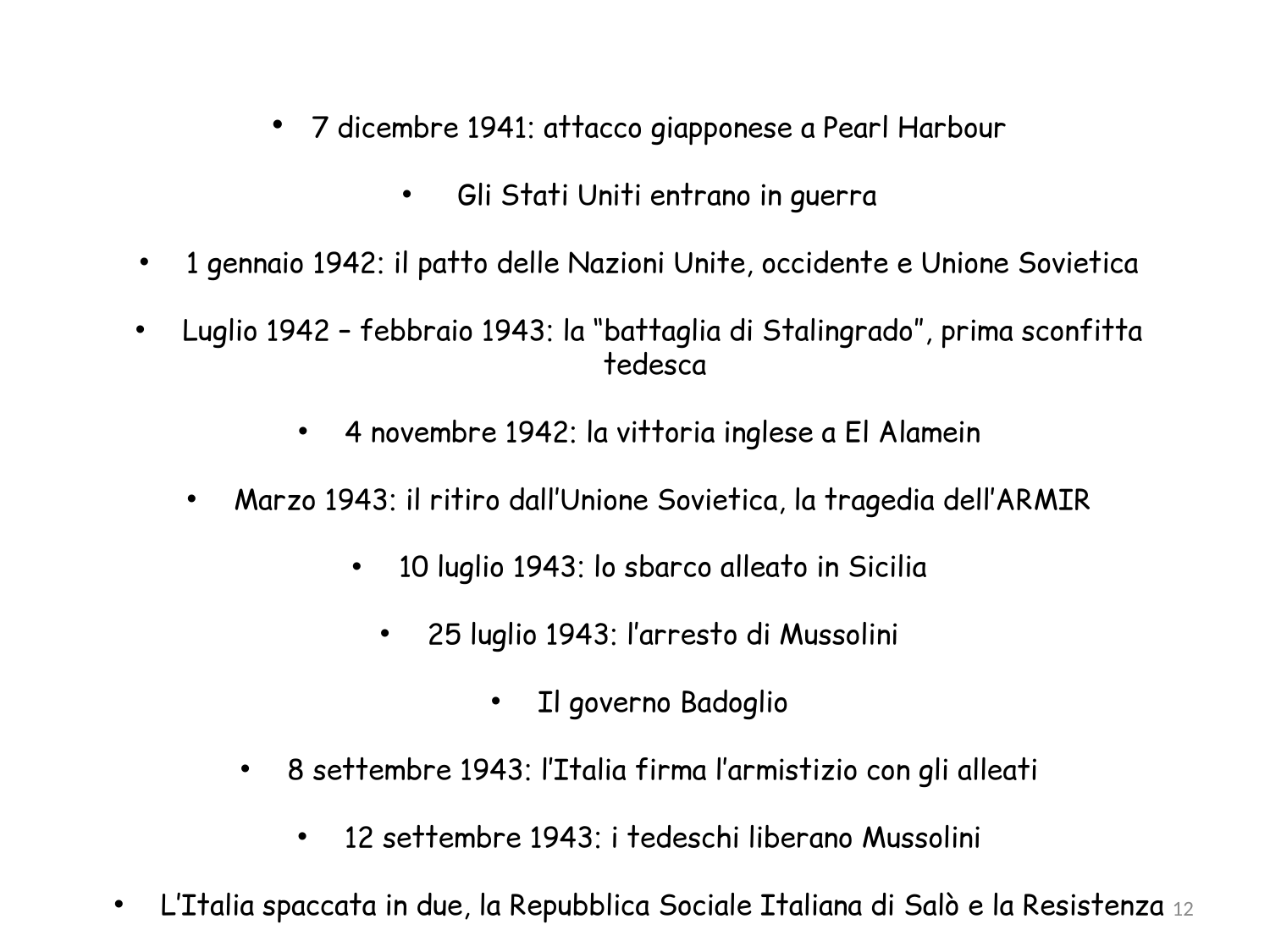

7 dicembre 1941: attacco giapponese a Pearl Harbour

   Gli Stati Uniti entrano in guerra

  1 gennaio 1942: il patto delle Nazioni Unite, occidente e Unione Sovietica

  Luglio 1942 – febbraio 1943: la “battaglia di Stalingrado”, prima sconfitta tedesca

  4 novembre 1942: la vittoria inglese a El Alamein

  Marzo 1943: il ritiro dall’Unione Sovietica, la tragedia dell’ARMIR

  10 luglio 1943: lo sbarco alleato in Sicilia

  25 luglio 1943: l’arresto di Mussolini

  Il governo Badoglio

  8 settembre 1943: l’Italia firma l’armistizio con gli alleati

  12 settembre 1943: i tedeschi liberano Mussolini

  L’Italia spaccata in due, la Repubblica Sociale Italiana di Salò e la Resistenza
12